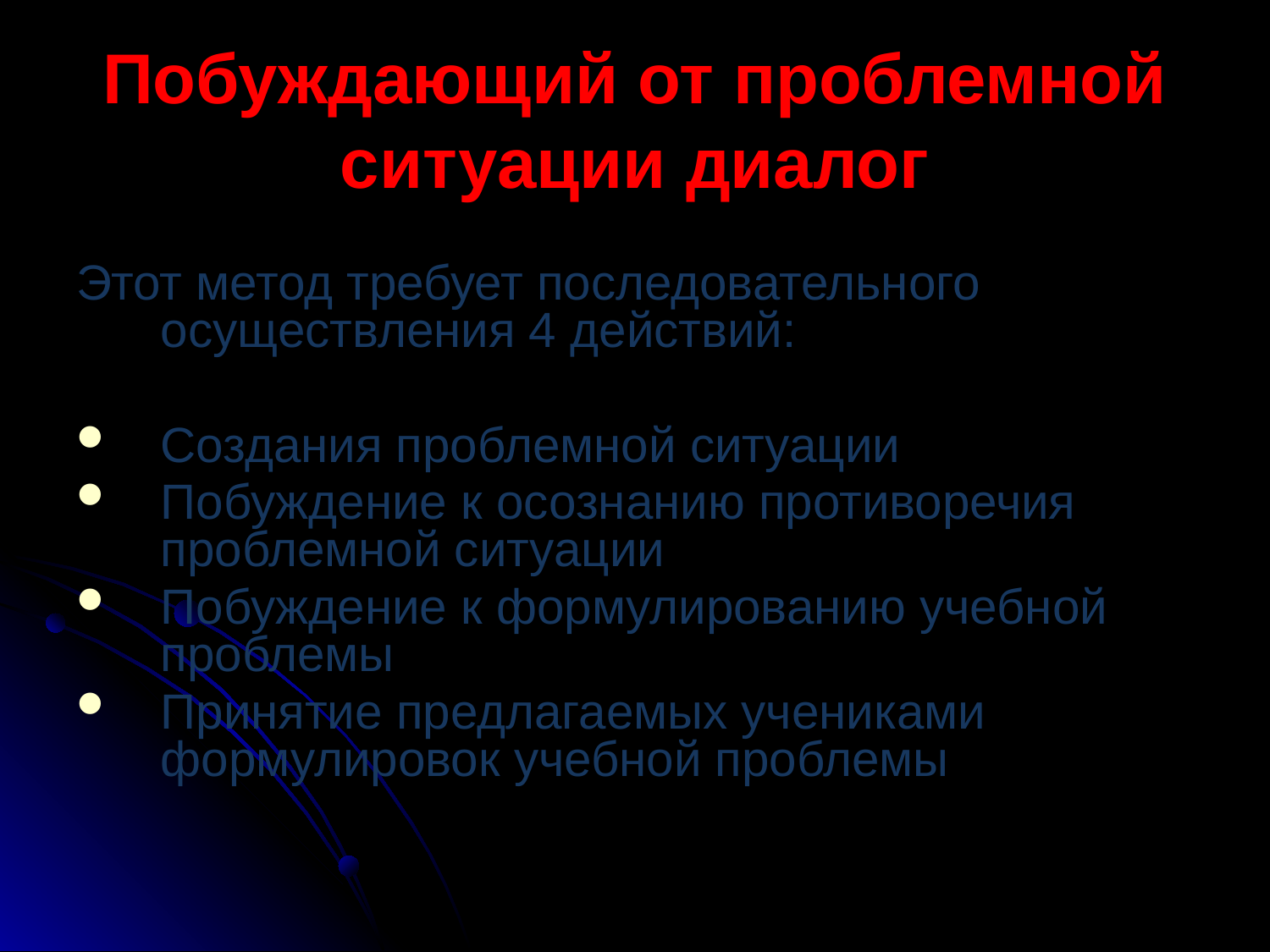

Побуждающий от проблемной ситуации диалог
Этот метод требует последовательного осуществления 4 действий:

Создания проблемной ситуации
Побуждение к осознанию противоречия проблемной ситуации
Побуждение к формулированию учебной проблемы
Принятие предлагаемых учениками формулировок учебной проблемы